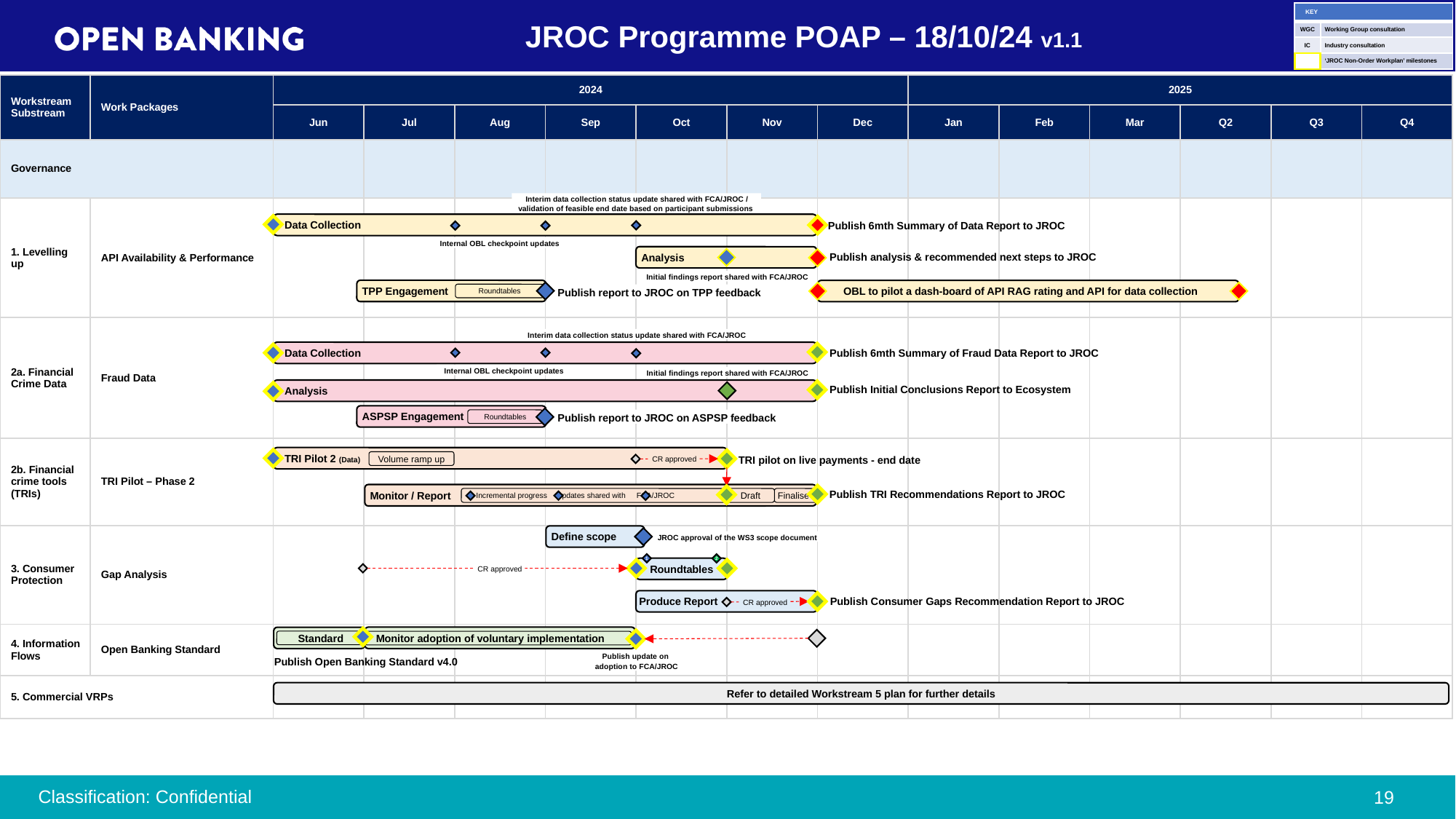

| KEY |  |
| --- | --- |
| WGC | Working Group consultation |
| IC | Industry consultation |
|  | ‘JROC Non-Order Workplan’ milestones |
# JROC Programme POAP – 18/10/24 v1.1
| Workstream Substream | Work Packages | 2024 |  |  |  |  |  |  | 2025 |  |  |  |  |  |
| --- | --- | --- | --- | --- | --- | --- | --- | --- | --- | --- | --- | --- | --- | --- |
| Workstream Substream | Description | Jun | Jul | Aug | Sep | Oct | Nov | Dec | Jan | Feb | Mar | Q2 | Q3 | Q4 |
| Governance |  |  |  |  |  |  |  |  |  |  |  |  |  |  |
| 1. Levelling up | API Availability & Performance |  |  |  |  |  |  |  |  |  |  |  |  |  |
| 2a. Financial Crime Data | Fraud Data |  |  |  |  |  |  |  |  |  |  |  |  |  |
| 2b. Financial crime tools (TRIs) | TRI Pilot – Phase 2 |  |  |  |  |  |  |  |  |  |  |  |  |  |
| 3. Consumer Protection | Gap Analysis |  |  |  |  |  |  |  |  |  |  |  |  |  |
| 4. Information Flows | Open Banking Standard |  |  |  |  |  |  |  |  |  |  |  |  |  |
| 5. Commercial VRPs |  |  |  |  |  |  |  |  |  |  |  |  |  |  |
Interim data collection status update shared with FCA/JROC / validation of feasible end date based on participant submissions
  Data Collection

Publish 6mth Summary of Data Report to JROC

Internal OBL checkpoint updates
Analysis
Publish analysis & recommended next steps to JROC

Initial findings report shared with FCA/JROC
TPP Engagement
       OBL to pilot a dash-board of API RAG rating and API for data collection

Roundtables
Publish report to JROC on TPP feedback
Interim data collection status update shared with FCA/JROC
  Data Collection

Publish 6mth Summary of Fraud Data Report to JROC

Internal OBL checkpoint updates
Initial findings report shared with FCA/JROC
  Analysis

Publish Initial Conclusions Report to Ecosystem

ASPSP Engagement

Roundtables
Publish report to JROC on ASPSP feedback
  TRI Pilot 2 (Data)

Volume ramp up
TRI pilot on live payments - end date
CR approved

Monitor / Report

Publish TRI Recommendations Report to JROC
Finalise
      Incremental progress     updates shared with     FCA/JROC
Draft

Define scope

JROC approval of the WS3 scope document
1
2
Roundtables

CR approved

Produce Report

Publish Consumer Gaps Recommendation Report to JROC
CR approved

Standard
Monitor adoption of voluntary implementation
Publish update on
adoption to FCA/JROC
Publish Open Banking Standard v4.0
Refer to detailed Workstream 5 plan for further details
Classification: Confidential
19